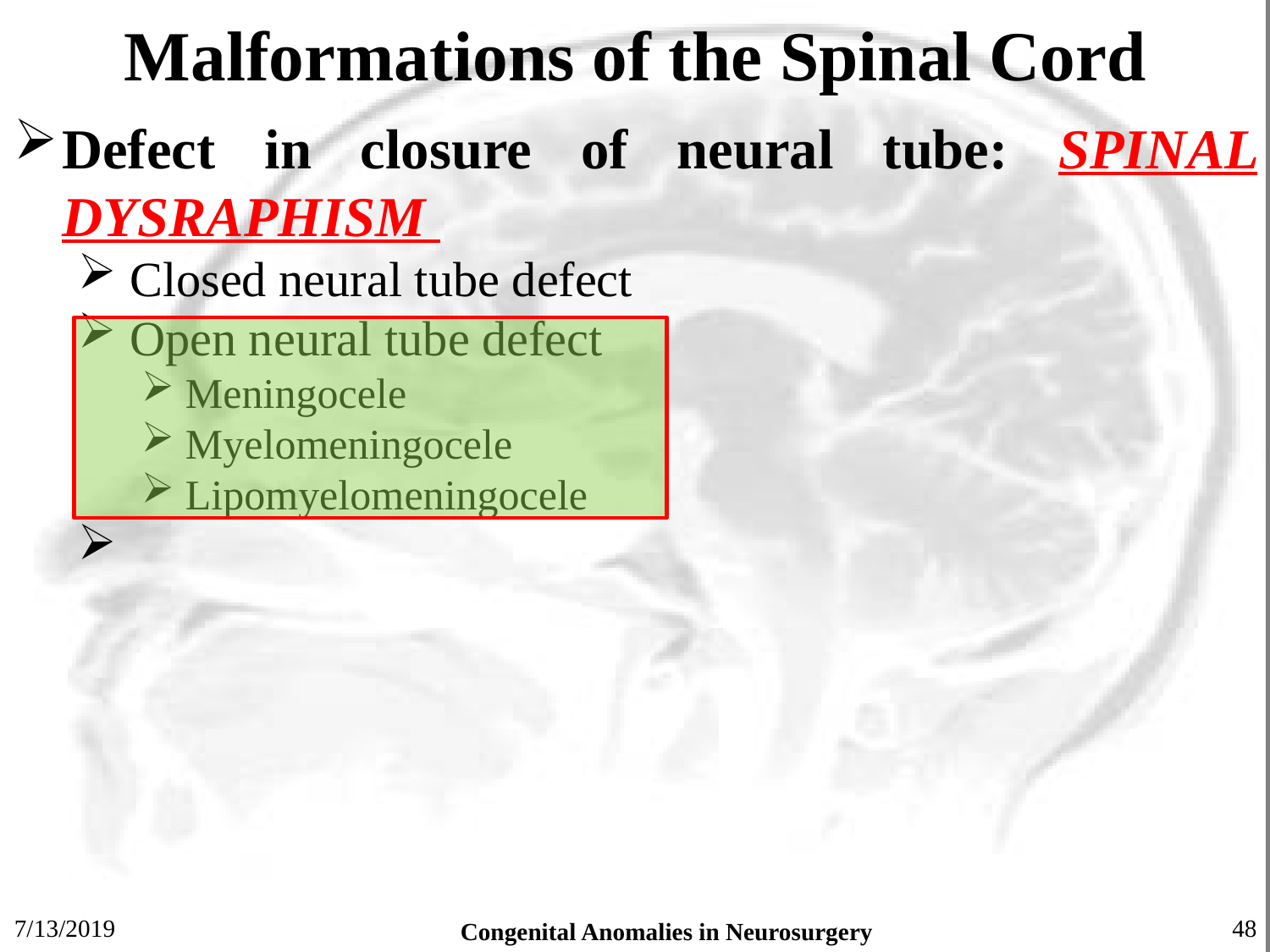

# Malformations of the Spinal Cord
Defect in closure of neural tube: SPINAL DYSRAPHISM
 Closed neural tube defect
 Open neural tube defect
 Meningocele
 Myelomeningocele
 Lipomyelomeningocele

7/13/2019
Congenital Anomalies in Neurosurgery
48